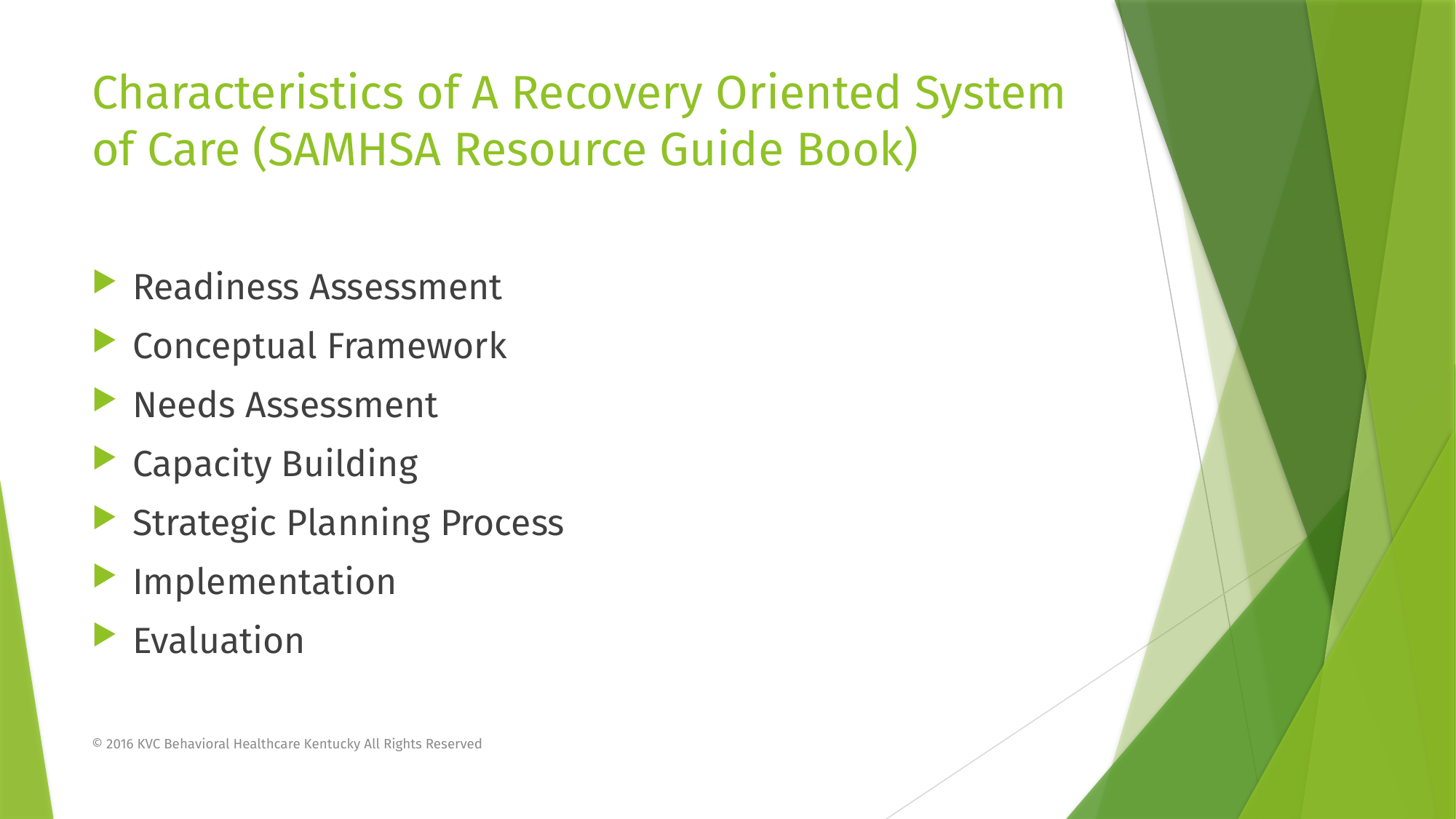

# Characteristics of A Recovery Oriented System of Care (SAMHSA Resource Guide Book)
Readiness Assessment
Conceptual Framework
Needs Assessment
Capacity Building
Strategic Planning Process
Implementation
Evaluation

© 2016 KVC Behavioral Healthcare Kentucky All Rights Reserved